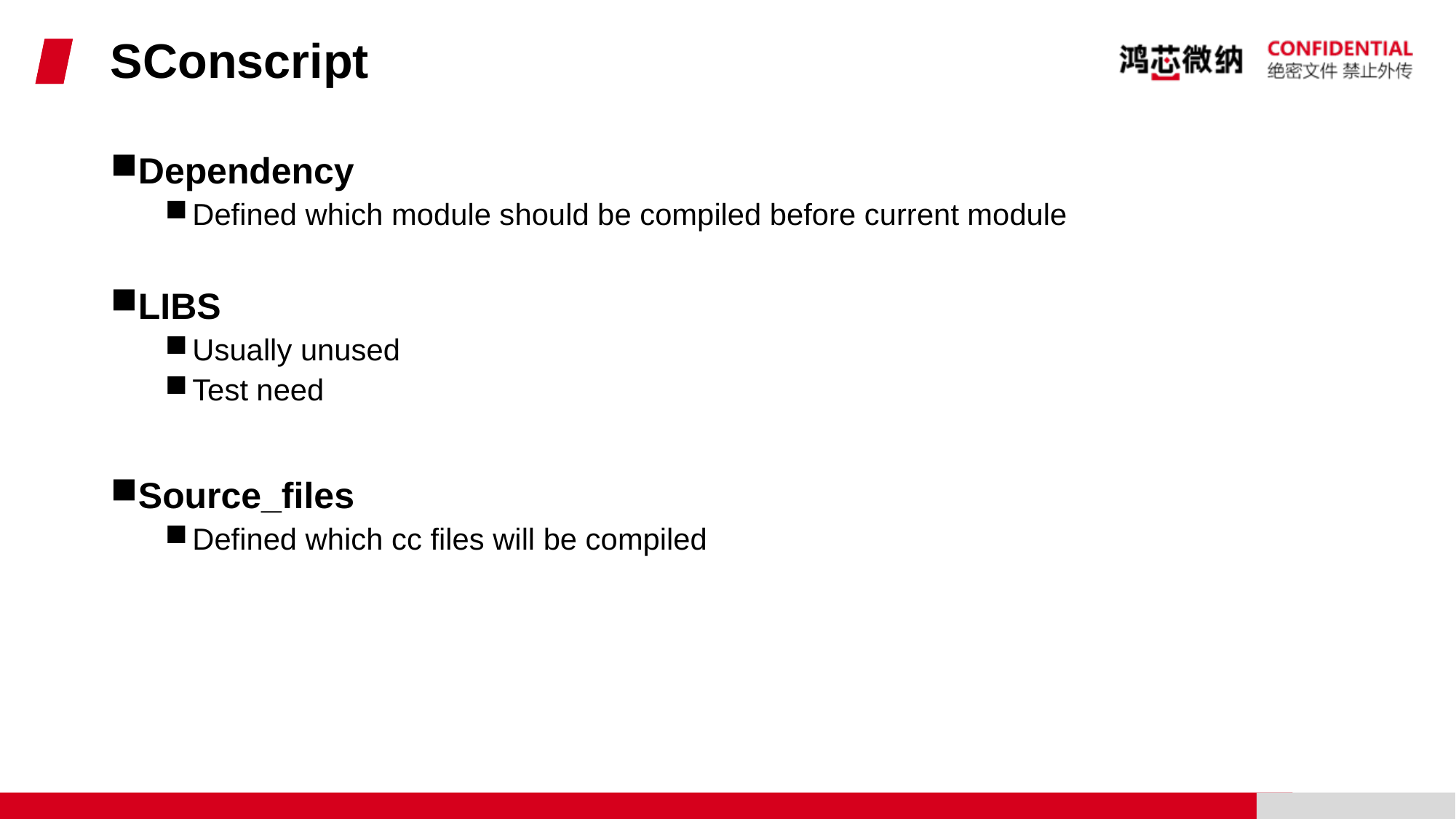

# SConscript
Dependency
Defined which module should be compiled before current module

LIBS
Usually unused
Test need

Source_files
Defined which cc files will be compiled